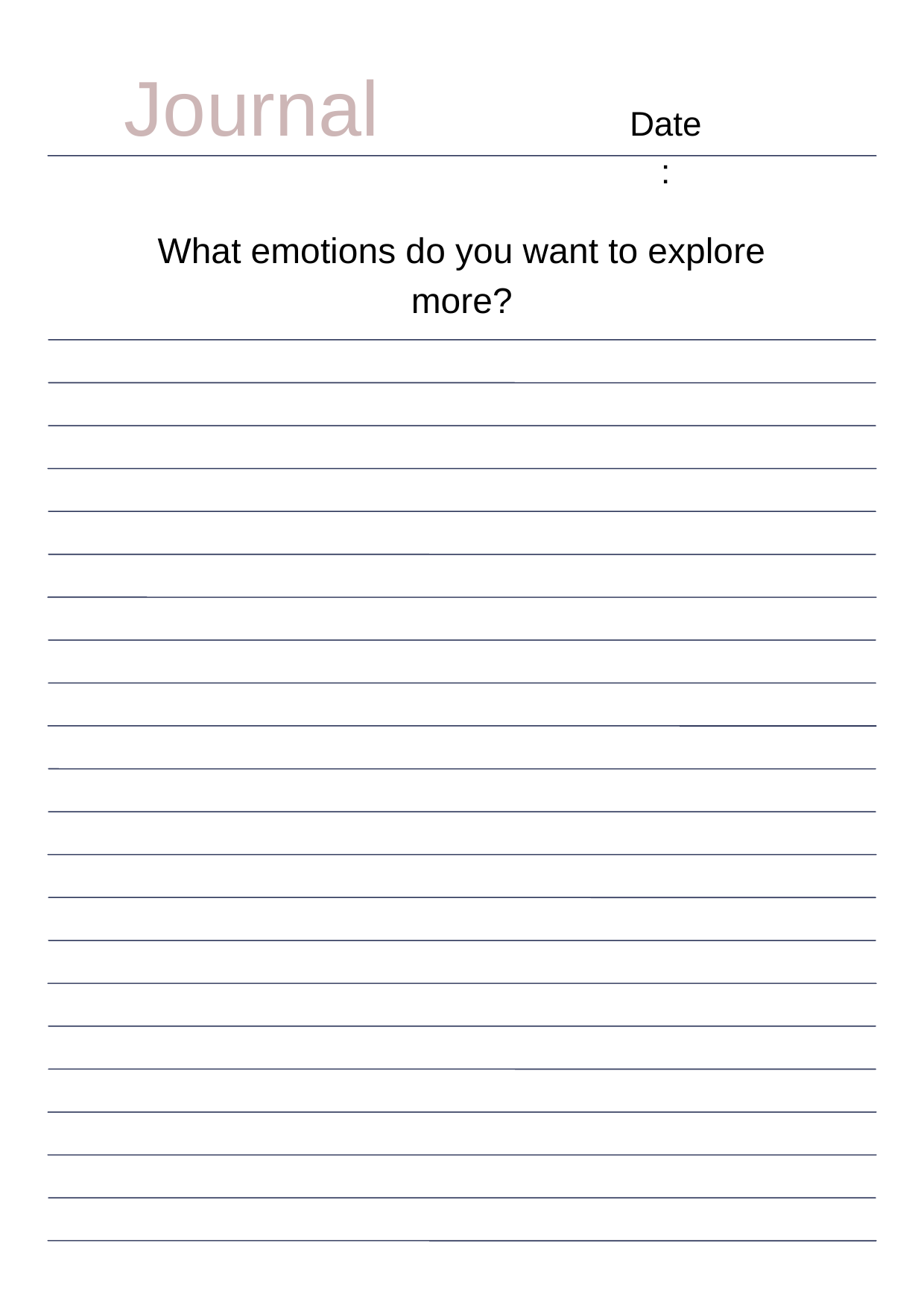

Journal
Date:

What emotions do you want to explore more?